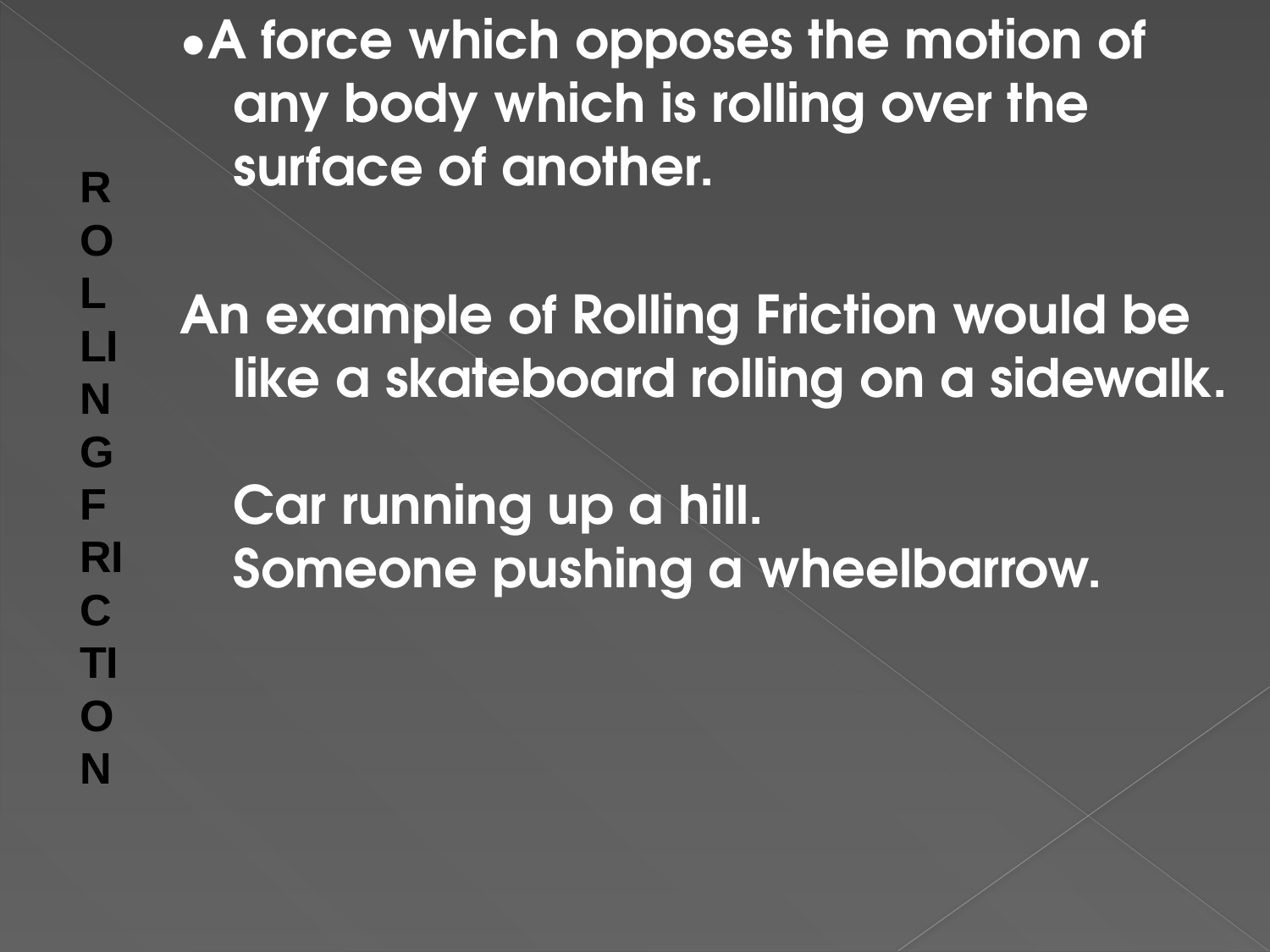

# ROLLING FRICTION
•A force which opposes the motion of any body which is rolling over the surface of another.

An example of Rolling Friction would be like a skateboard rolling on a sidewalk.
Car running up a hill.
Someone pushing a wheelbarrow.